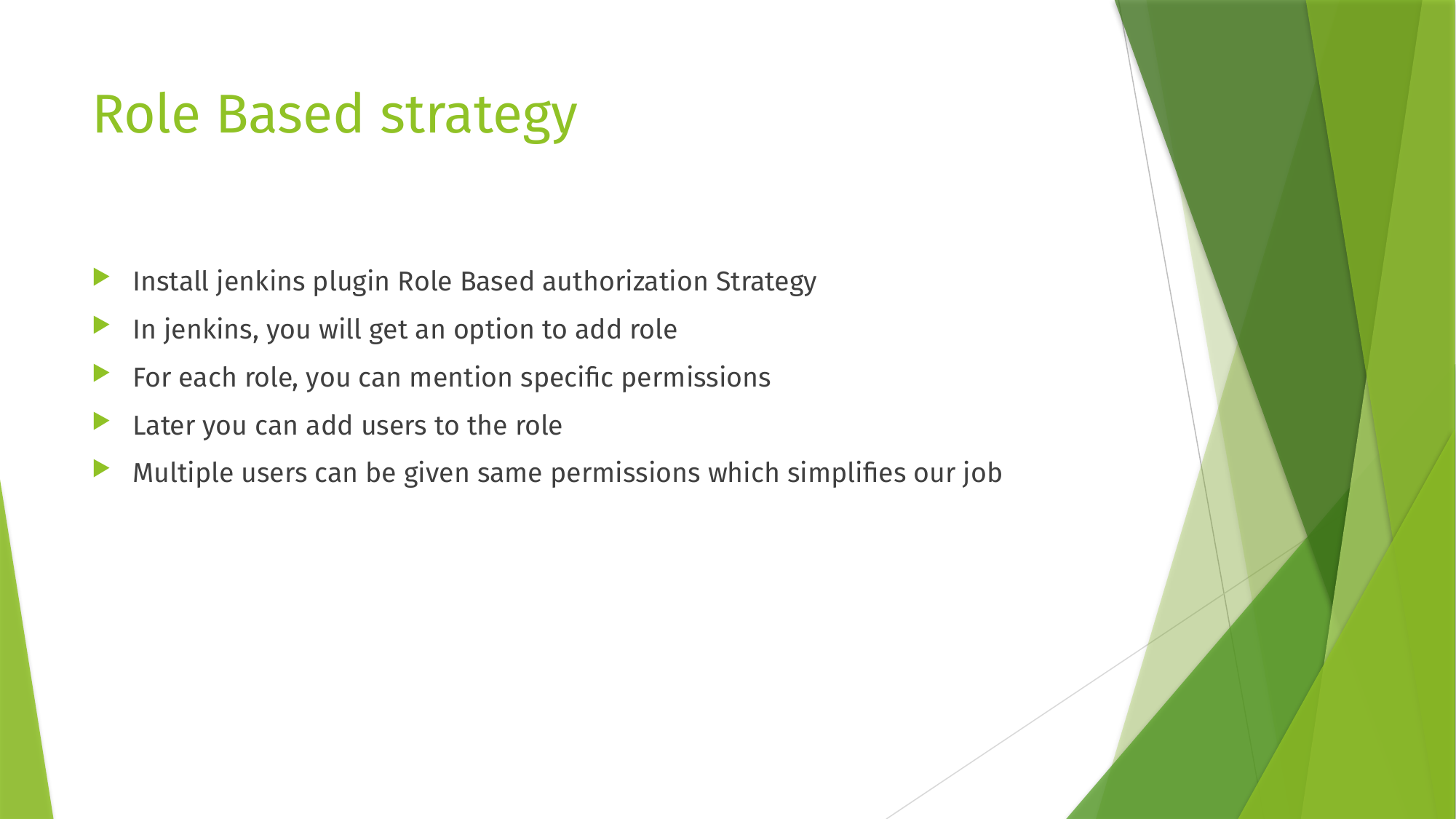

# Role Based strategy
Install jenkins plugin Role Based authorization Strategy
In jenkins, you will get an option to add role
For each role, you can mention specific permissions
Later you can add users to the role
Multiple users can be given same permissions which simplifies our job